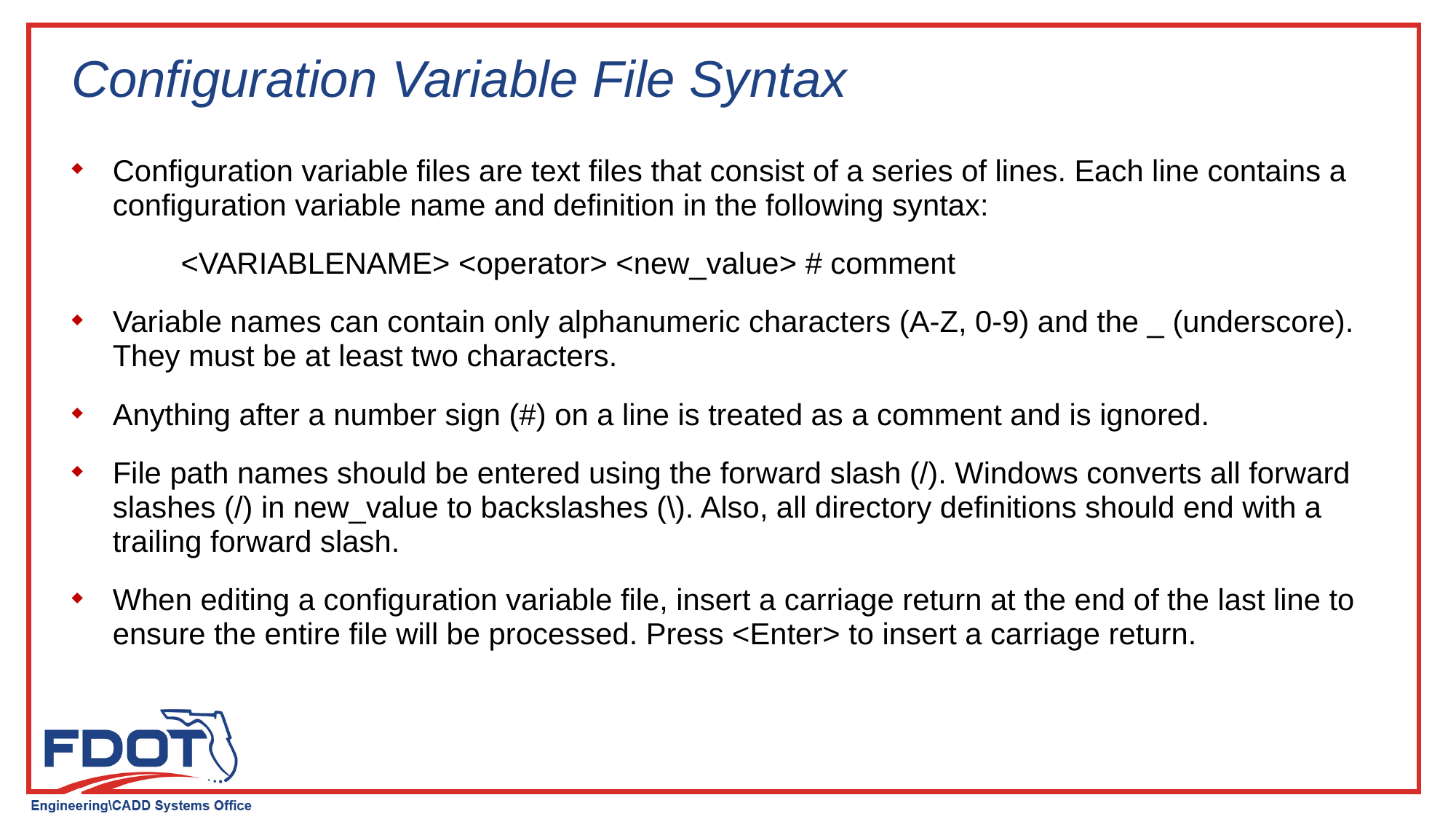

# Configuration Variable File Syntax
Configuration variable files are text files that consist of a series of lines. Each line contains a configuration variable name and definition in the following syntax:
	<VARIABLENAME> <operator> <new_value> # comment
Variable names can contain only alphanumeric characters (A-Z, 0-9) and the _ (underscore). They must be at least two characters.
Anything after a number sign (#) on a line is treated as a comment and is ignored.
File path names should be entered using the forward slash (/). Windows converts all forward slashes (/) in new_value to backslashes (\). Also, all directory definitions should end with a trailing forward slash.
When editing a configuration variable file, insert a carriage return at the end of the last line to ensure the entire file will be processed. Press <Enter> to insert a carriage return.